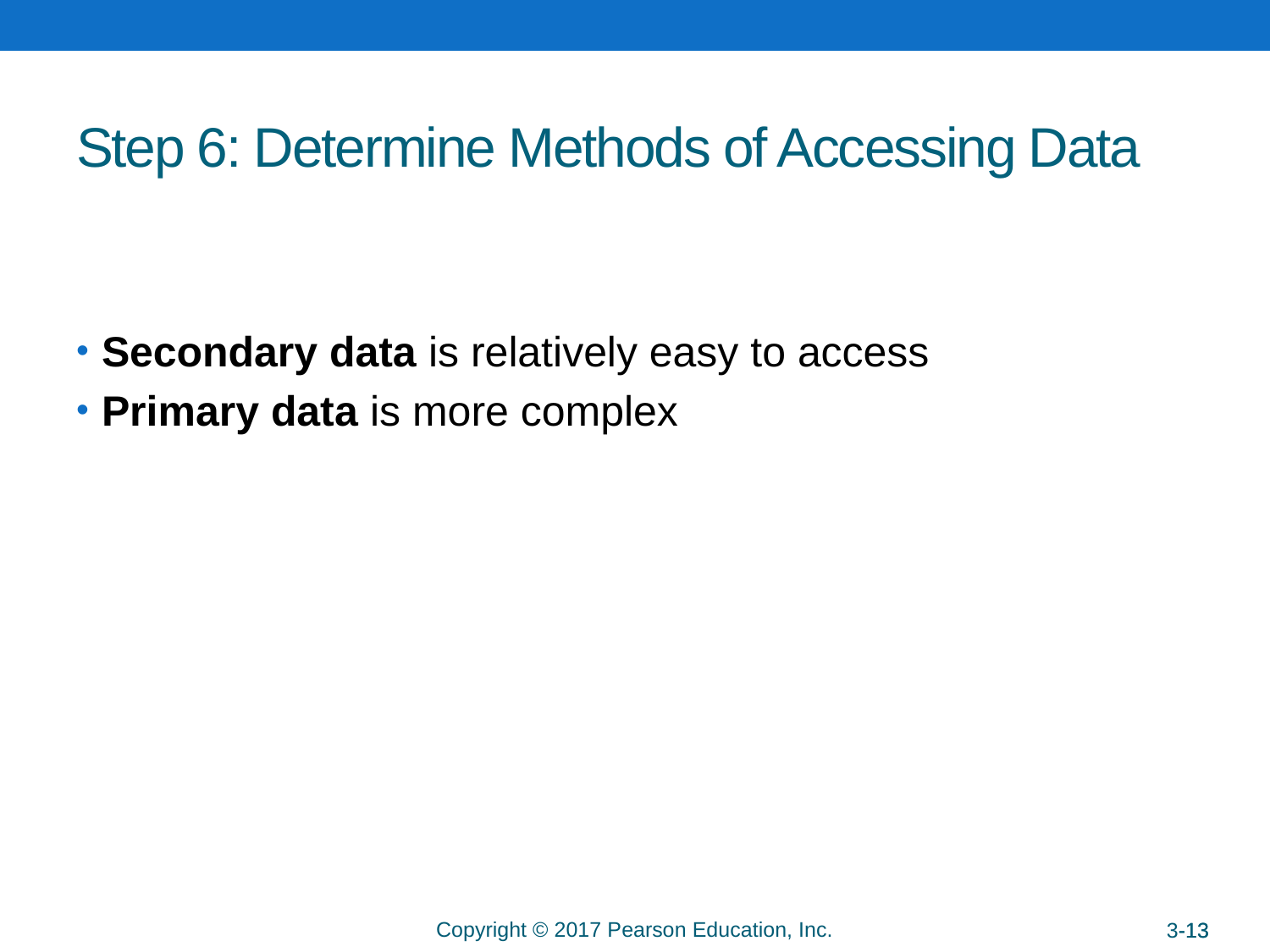

# Step 6: Determine Methods of Accessing Data
Secondary data is relatively easy to access
Primary data is more complex